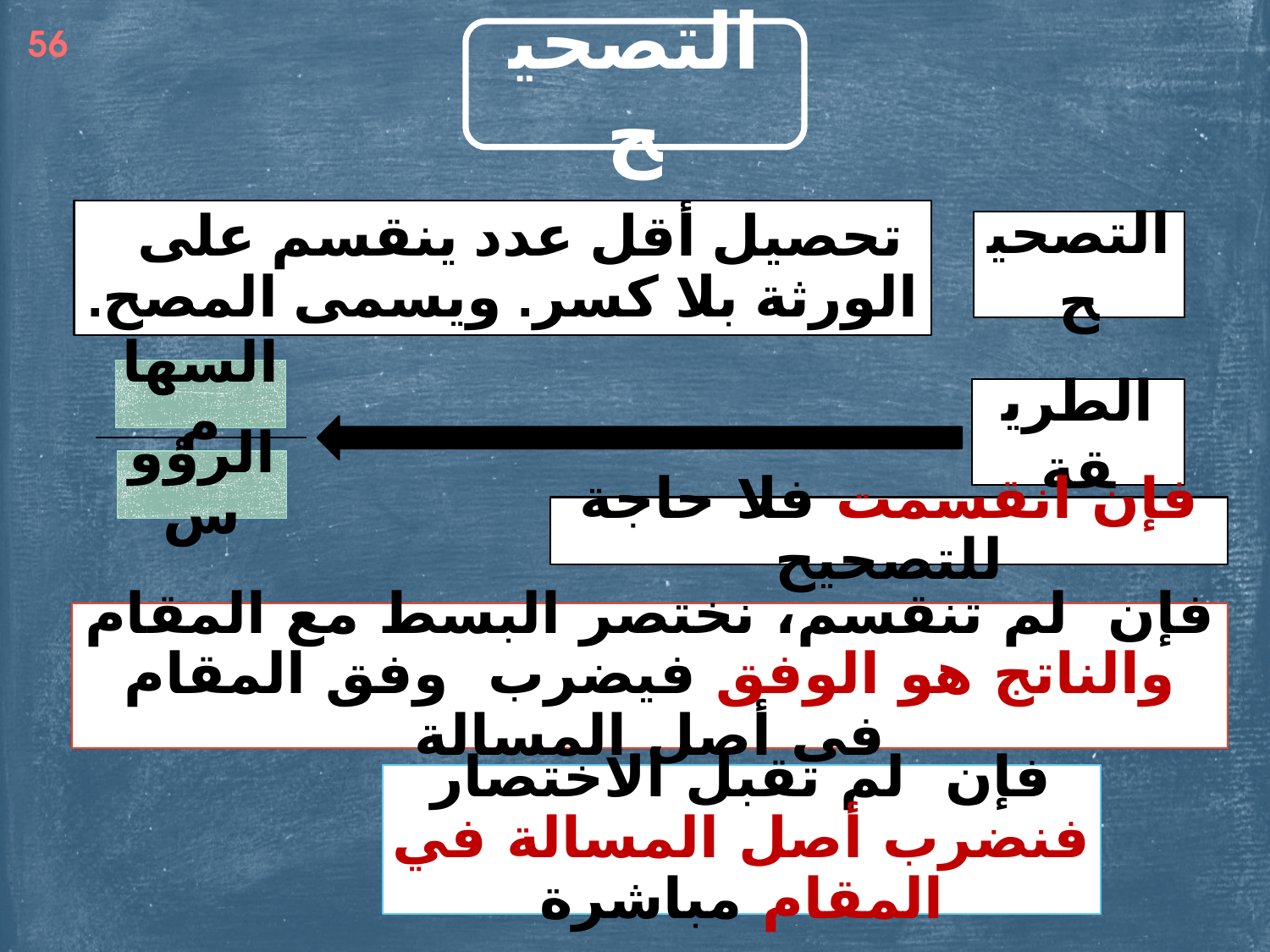

56
التصحيح
 تحصيل أقل عدد ينقسم على الورثة بلا كسر. ويسمى المصح.
التصحيح
السهام
الطريقة

الرؤوس
فإن انقسمت فلا حاجة للتصحيح
فإن  لم تنقسم، نختصر البسط مع المقام والناتج هو الوفق فيضرب  وفق المقام في أصل المسالة
فإن  لم تقبل الاختصار فنضرب أصل المسالة في المقام مباشرة